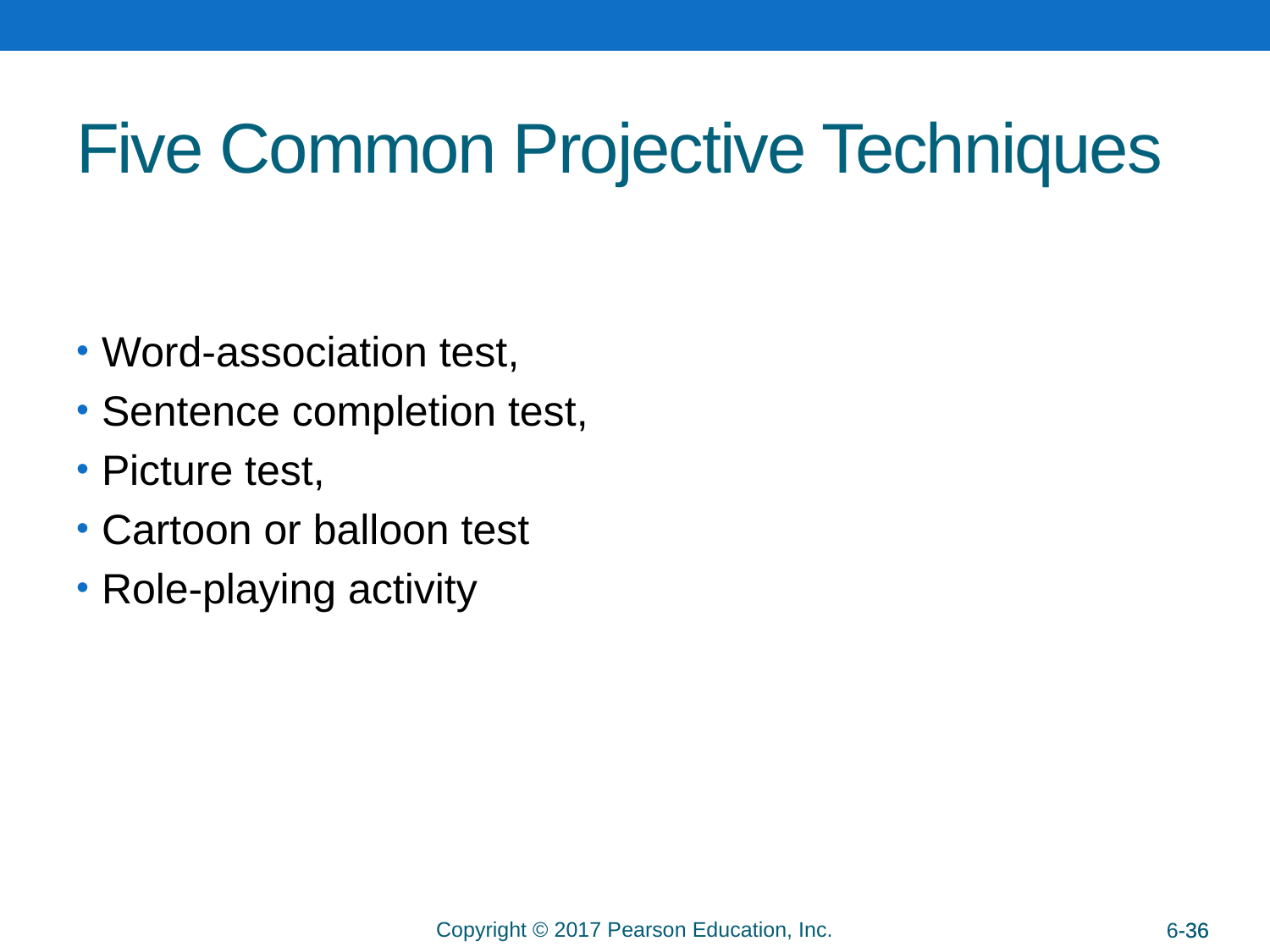

# Five Common Projective Techniques
Word-association test,
Sentence completion test,
Picture test,
Cartoon or balloon test
Role-playing activity